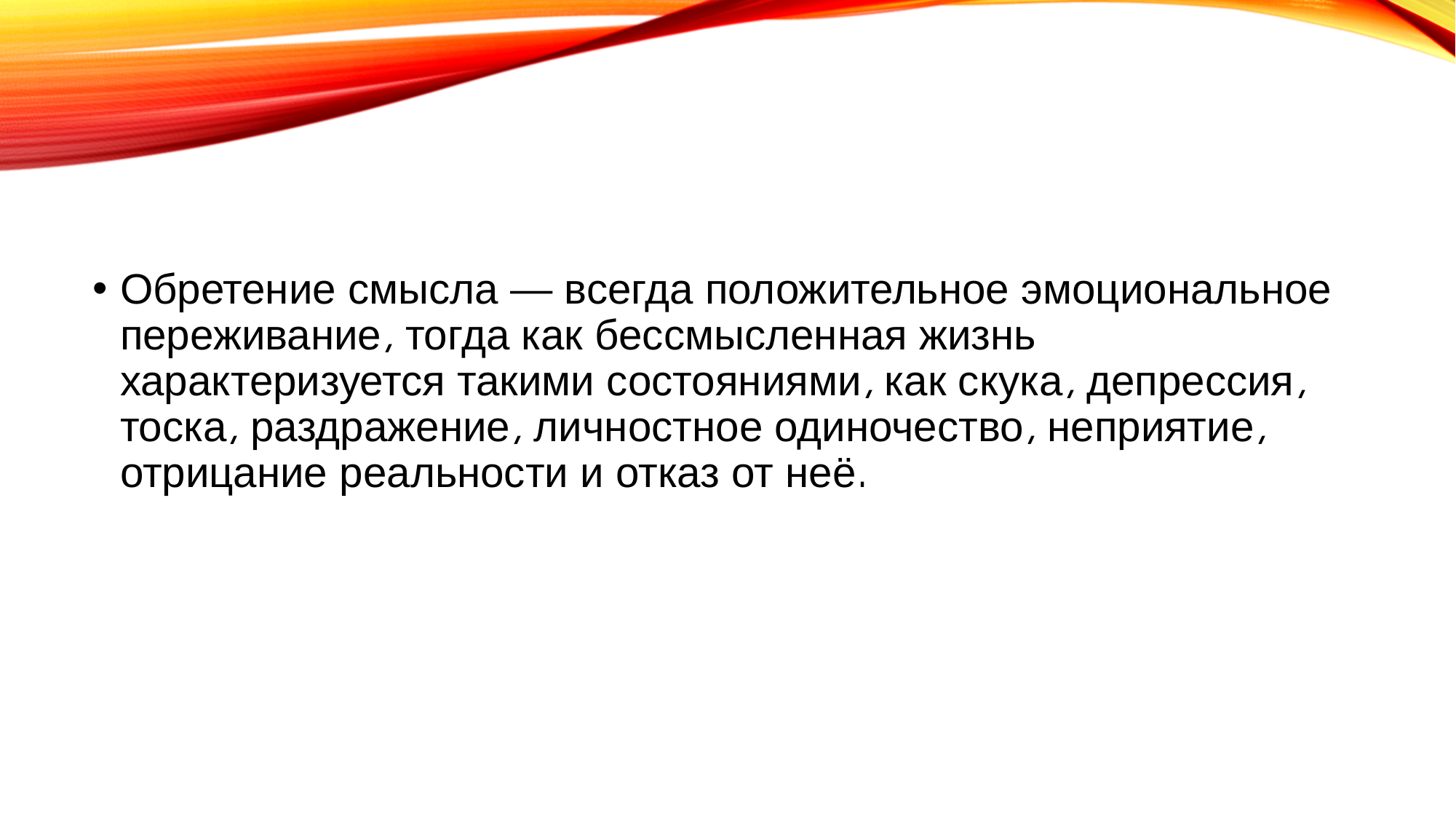

#
Обретение смысла — всегда положительное эмоциональное переживание, тогда как бессмысленная жизнь характеризуется такими состояниями, как скука, депрессия, тоска, раздражение, личностное одиночество, неприятие, отрицание реальности и отказ от неё.